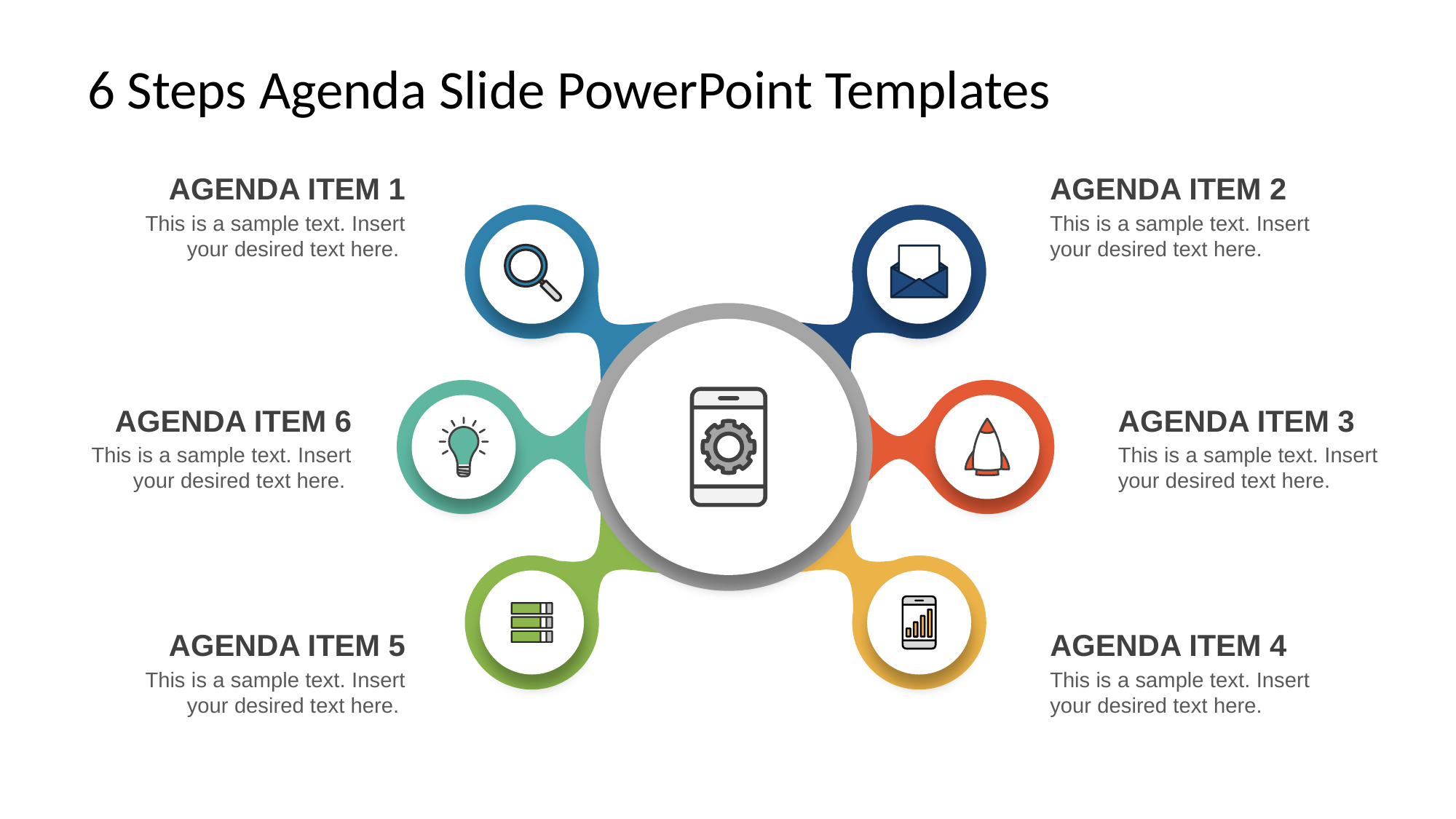

6 Steps Agenda Slide PowerPoint Templates
AGENDA ITEM 1
AGENDA ITEM 2
This is a sample text. Insert your desired text here.
This is a sample text. Insert your desired text here.

AGENDA ITEM 6
AGENDA ITEM 3
This is a sample text. Insert your desired text here.
This is a sample text. Insert your desired text here.
AGENDA ITEM 5
AGENDA ITEM 4
This is a sample text. Insert your desired text here.
This is a sample text. Insert your desired text here.